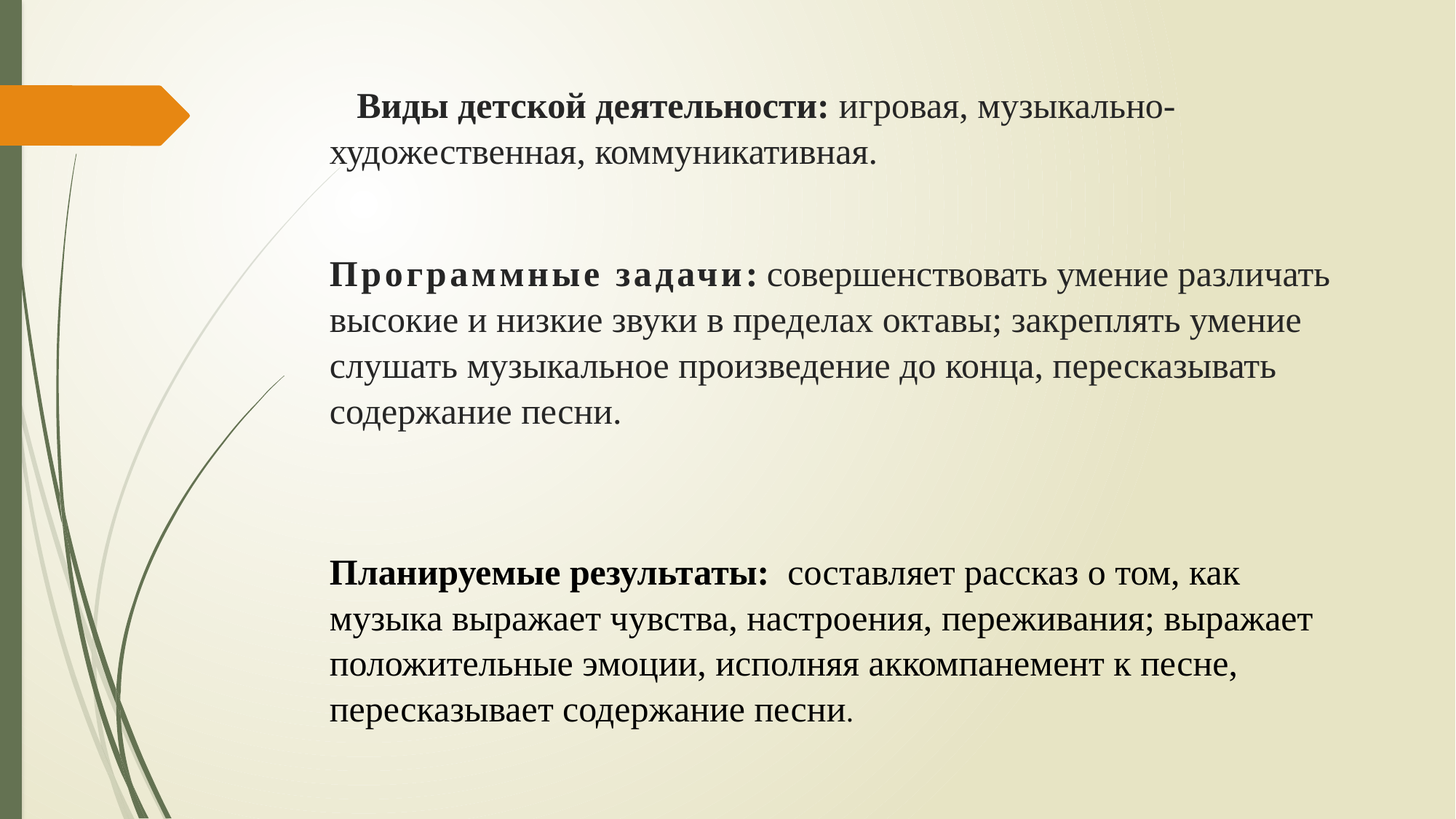

# Виды детской деятельности: игровая, музыкально-художественная, коммуникативная. Программные задачи: совершенствовать умение различать высокие и низкие звуки в пределах октавы; закреплять умение слушать музыкальное произведение до конца, пересказывать содержание песни. Планируемые результаты:  составляет рассказ о том, как музыка выражает чувства, настроения, переживания; выражает положительные эмоции, исполняя аккомпанемент к песне, пересказывает содержание песни.